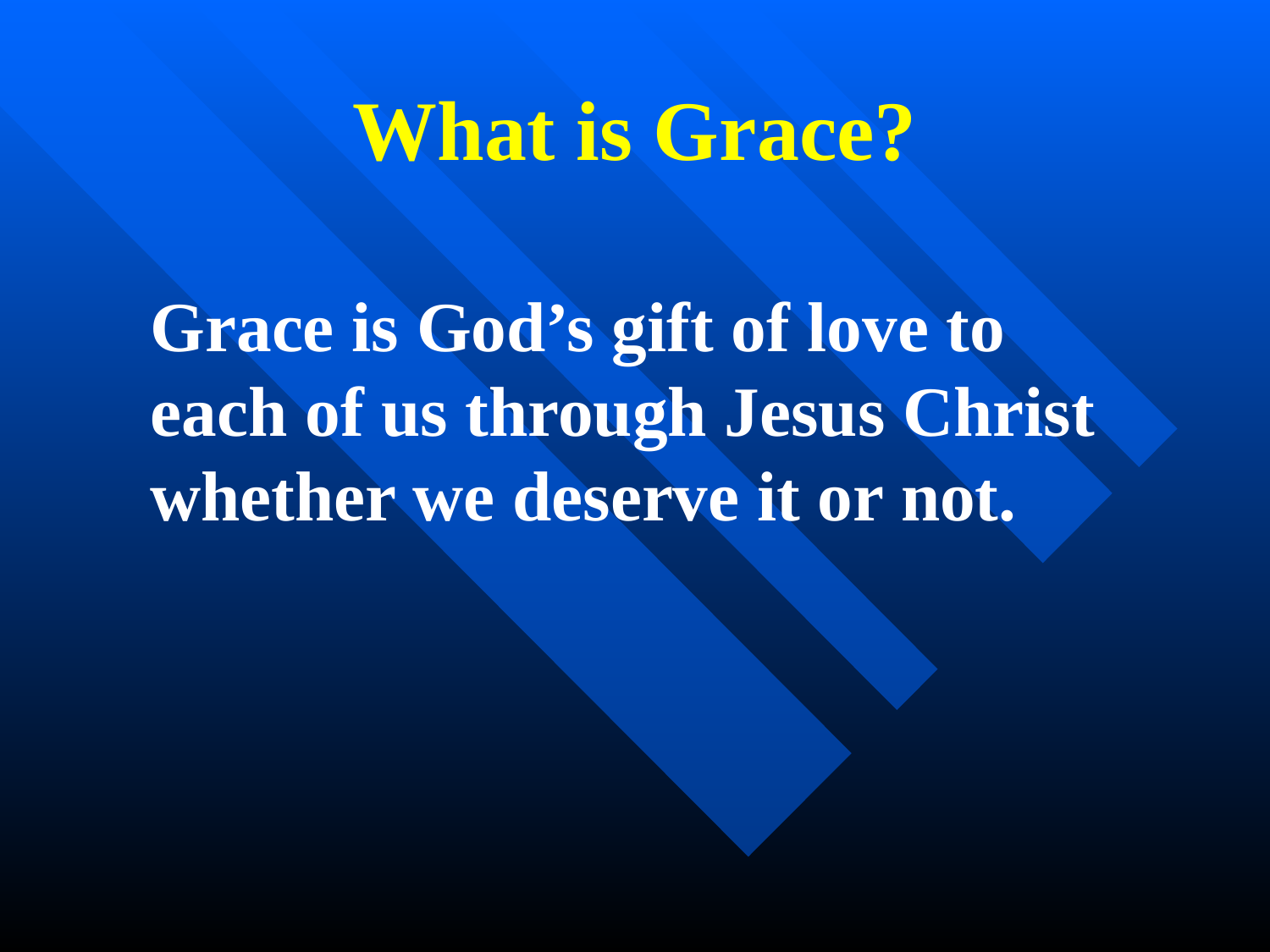

# What is Grace?
Grace is God’s gift of love to each of us through Jesus Christ whether we deserve it or not.